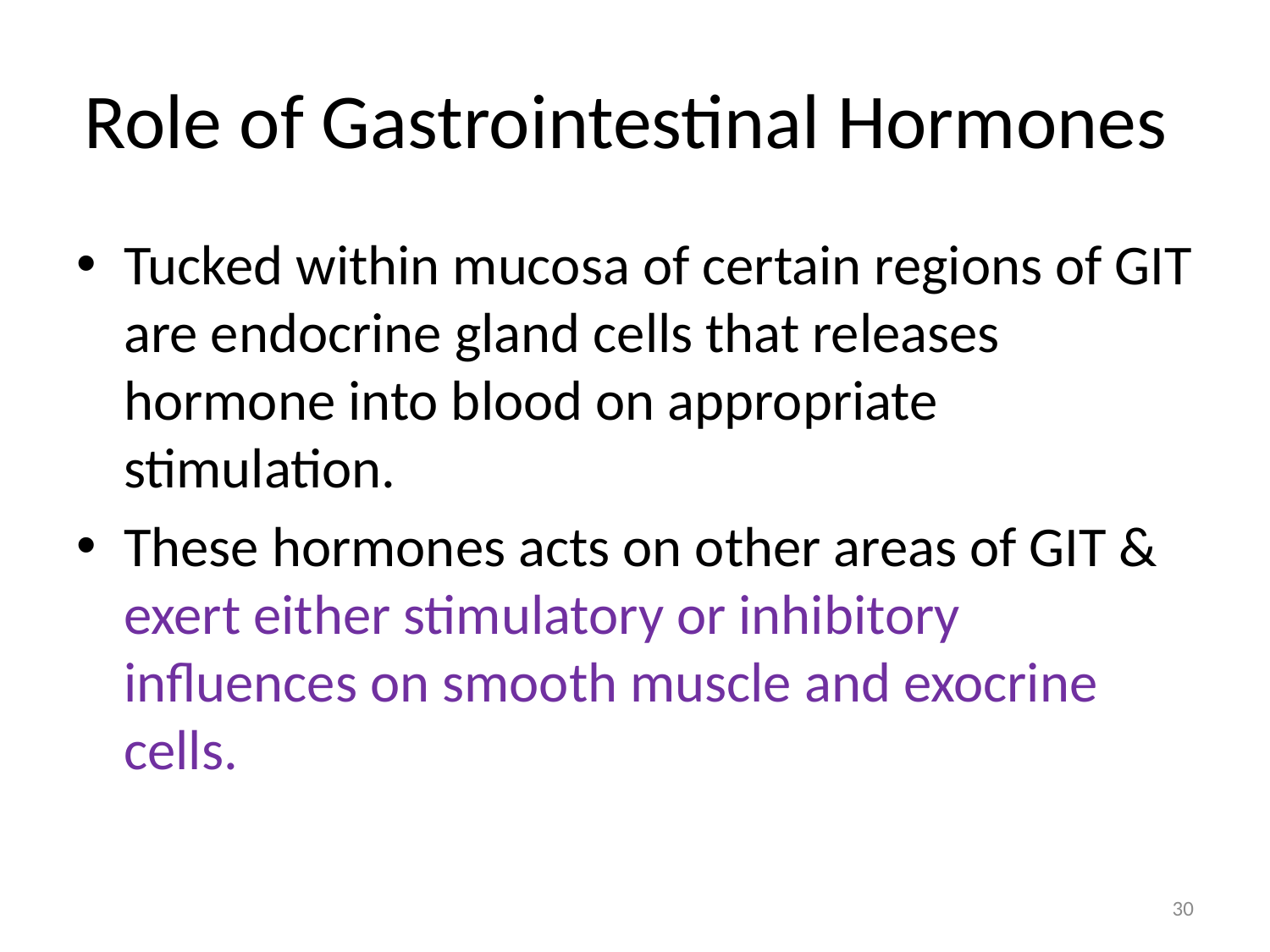

# Role of Gastrointestinal Hormones
Tucked within mucosa of certain regions of GIT are endocrine gland cells that releases hormone into blood on appropriate stimulation.
These hormones acts on other areas of GIT & exert either stimulatory or inhibitory influences on smooth muscle and exocrine cells.
30